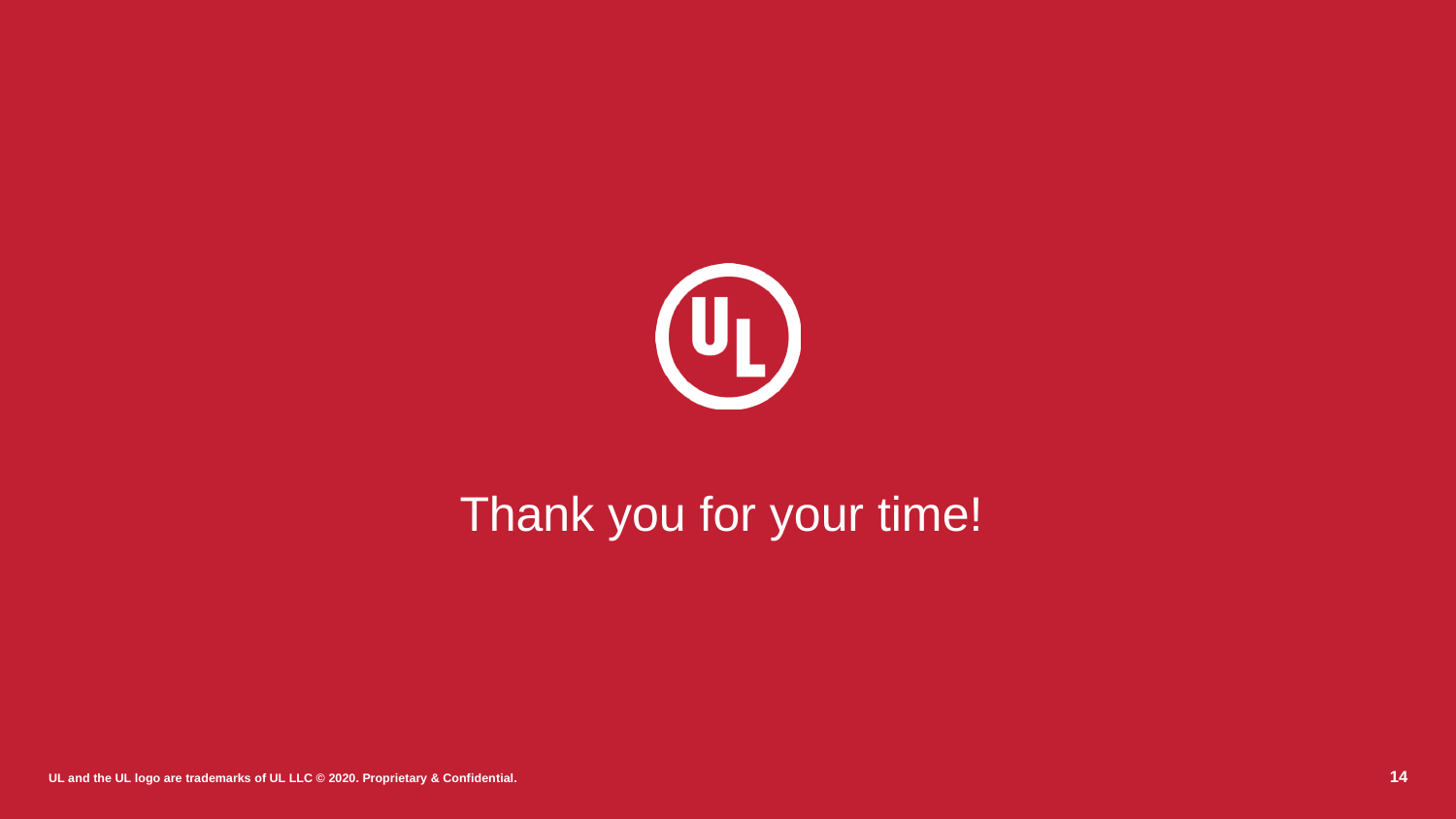

Thank you for your time!
UL and the UL logo are trademarks of UL LLC © 2020. Proprietary & Confidential.
14